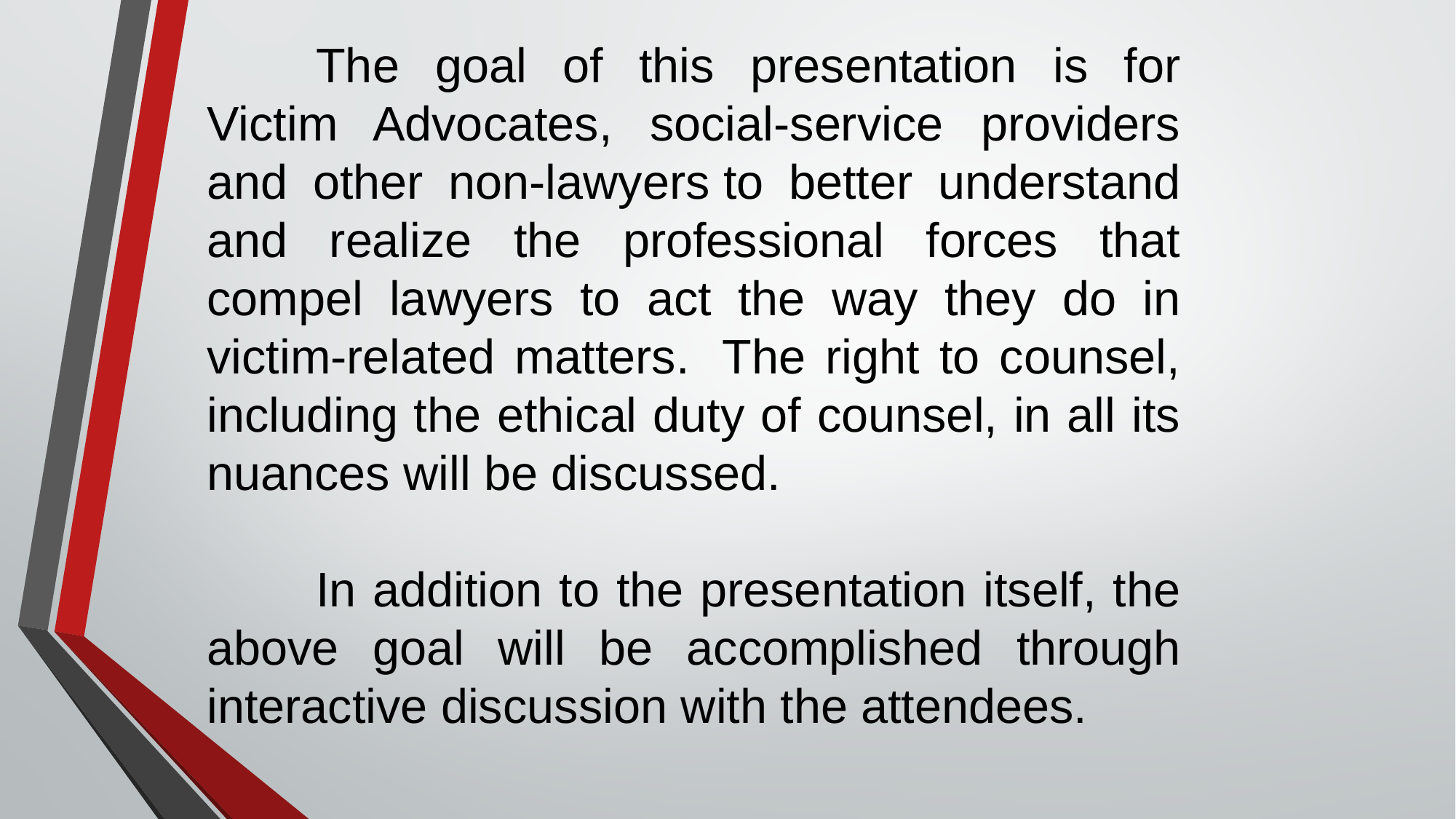

The goal of this presentation is for Victim Advocates, social-service providers and other non-lawyers to better understand and realize the professional forces that compel lawyers to act the way they do in victim-related matters.  The right to counsel, including the ethical duty of counsel, in all its nuances will be discussed.

	In addition to the presentation itself, the above goal will be accomplished through interactive discussion with the attendees.